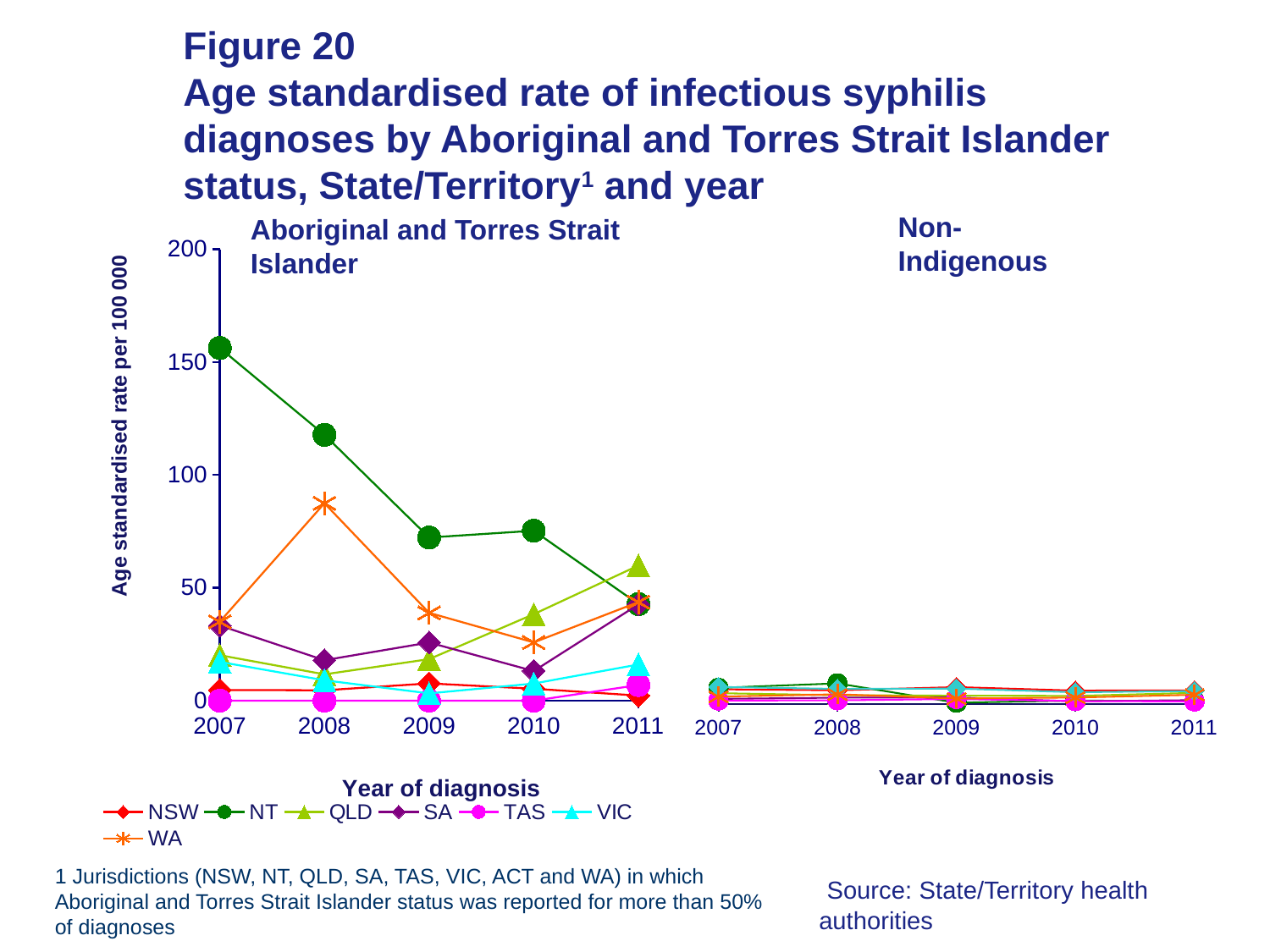

# Figure 20 Age standardised rate of infectious syphilis diagnoses by Aboriginal and Torres Strait Islander status, State/Territory1 and year
Non-Indigenous
Aboriginal and Torres Strait Islander

### Chart

| Category | NSW | NT | QLD | SA | TAS | VIC | WA |
|---|---|---|---|---|---|---|---|
| 2007 | 4.719686400000001 | 156.24847499999998 | 20.1265849 | 33.26349300000001 | 0.0 | 17.174975000000092 | 34.973076000000006 |
| 2008 | 4.5910153999999945 | 117.749492 | 11.6460492 | 17.909612999999922 | 0.0 | 9.026153 | 87.46941600000002 |
| 2009 | 7.643396099999999 | 72.29228799999999 | 18.376334999999987 | 25.758378 | 0.0 | 3.211984 | 38.906608 |
| 2010 | 5.283658700000013 | 75.304927 | 38.304516500000005 | 13.126154 | 0.0 | 7.583647000000013 | 25.80180600000003 |
| 2011 | 2.256926 | 42.77785300000001 | 59.85918699999999 | 42.627909 | 6.9196070000000125 | 16.025455 | 43.655677499999996 |

### Chart

| Category | NSW | NT | QLD | SA | TAS | VIC | WA |
|---|---|---|---|---|---|---|---|
| 2007 | 6.8173505999999815 | 7.4841766999999955 | 5.006872800000001 | 2.3659965 | 1.5949379000000001 | 7.917105399999985 | 3.4097905 |
| 2008 | 6.3598676 | 9.565092900000025 | 4.085637600000001 | 2.9144041999999977 | 1.6923314 | 7.0015079999999985 | 4.4847851999999975 |
| 2009 | 7.8441784999999955 | 0.5879318999999995 | 3.83424949999999 | 3.0128179999999967 | 2.3000144 | 7.151339399999999 | 2.5293533999999998 |
| 2010 | 6.2057141999999965 | 1.5710478 | 3.7472465 | 1.222595299999996 | 1.3379343999999944 | 5.453788600000001 | 2.9829533999999978 |
| 2011 | 6.328616099999988 | 1.3347353 | 5.1484250999999945 | 1.7722104 | 1.1776745 | 6.005466200000001 | 4.2706700000000115 |
1 Jurisdictions (NSW, NT, QLD, SA, TAS, VIC, ACT and WA) in which Aboriginal and Torres Strait Islander status was reported for more than 50% of diagnoses
 Source: State/Territory health authorities